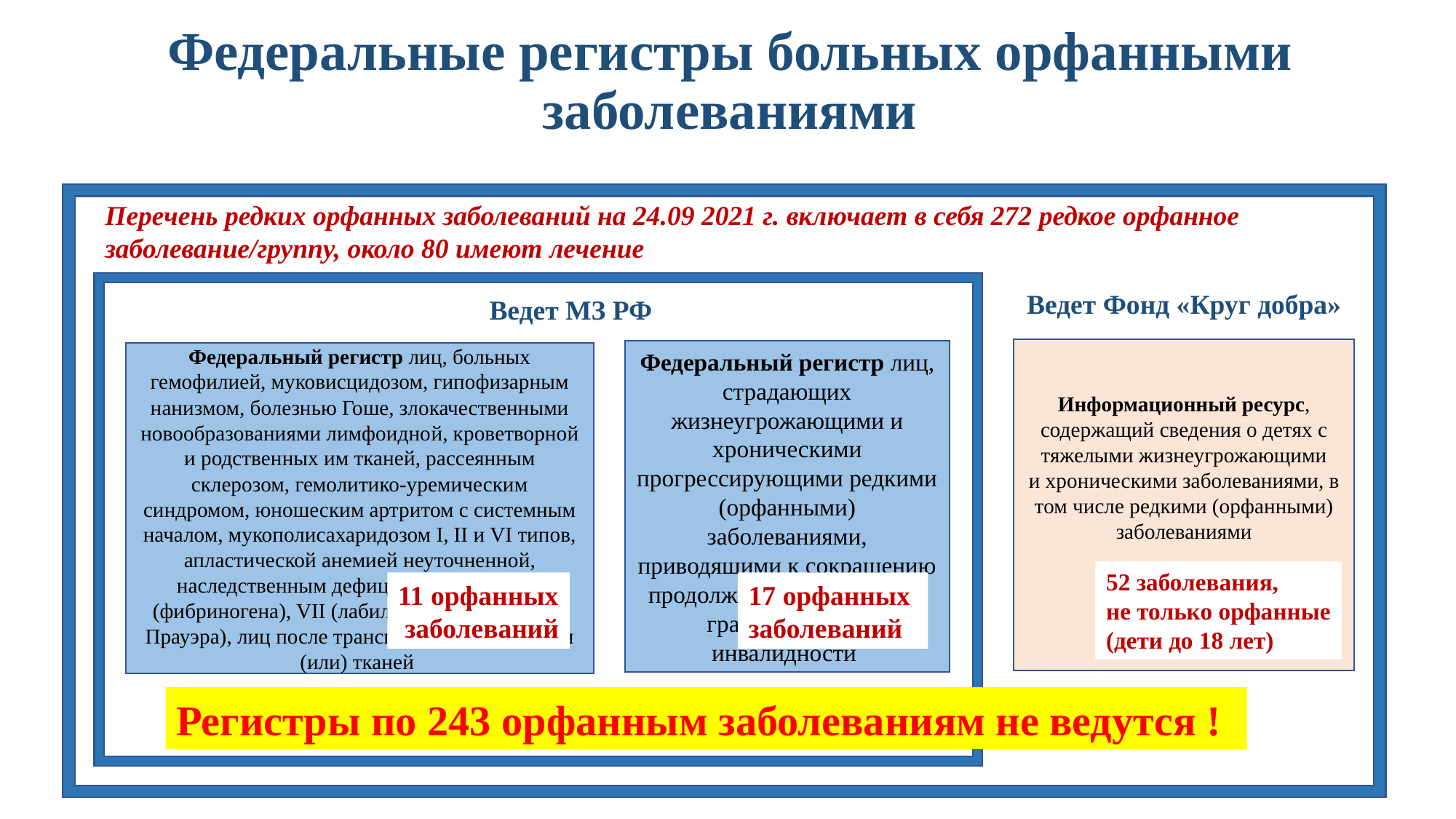

# Федеральные регистры больных орфанными заболеваниями

Перечень редких орфанных заболеваний на 24.09 2021 г. включает в себя 272 редкое орфанное
заболевание/группу, около 80 имеют лечение

Ведет Фонд «Круг добра»
Ведет МЗ РФ
Информационный ресурс, содержащий сведения о детях с тяжелыми жизнеугрожающими
и хроническими заболеваниями, в том числе редкими (орфанными) заболеваниями

Федеральный регистр лиц, страдающих жизнеугрожающими и хроническими прогрессирующими редкими (орфанными) заболеваниями, приводящими к сокращению продолжительности жизни граждан или их инвалидности
Федеральный регистр лиц, больных гемофилией, муковисцидозом, гипофизарным нанизмом, болезнью Гоше, злокачественными новообразованиями лимфоидной, кроветворной и родственных им тканей, рассеянным склерозом, гемолитико-уремическим синдромом, юношеским артритом с системным началом, мукополисахаридозом I, II и VI типов, апластической анемией неуточненной, наследственным дефицитом факторов II (фибриногена), VII (лабильного) X (Стюарта-Прауэра), лиц после трансплантации органов и (или) тканей
52 заболевания,
не только орфанные
(дети до 18 лет)
11 орфанных
 заболеваний
17 орфанных
заболеваний
Регистры по 243 орфанным заболеваниям не ведутся !